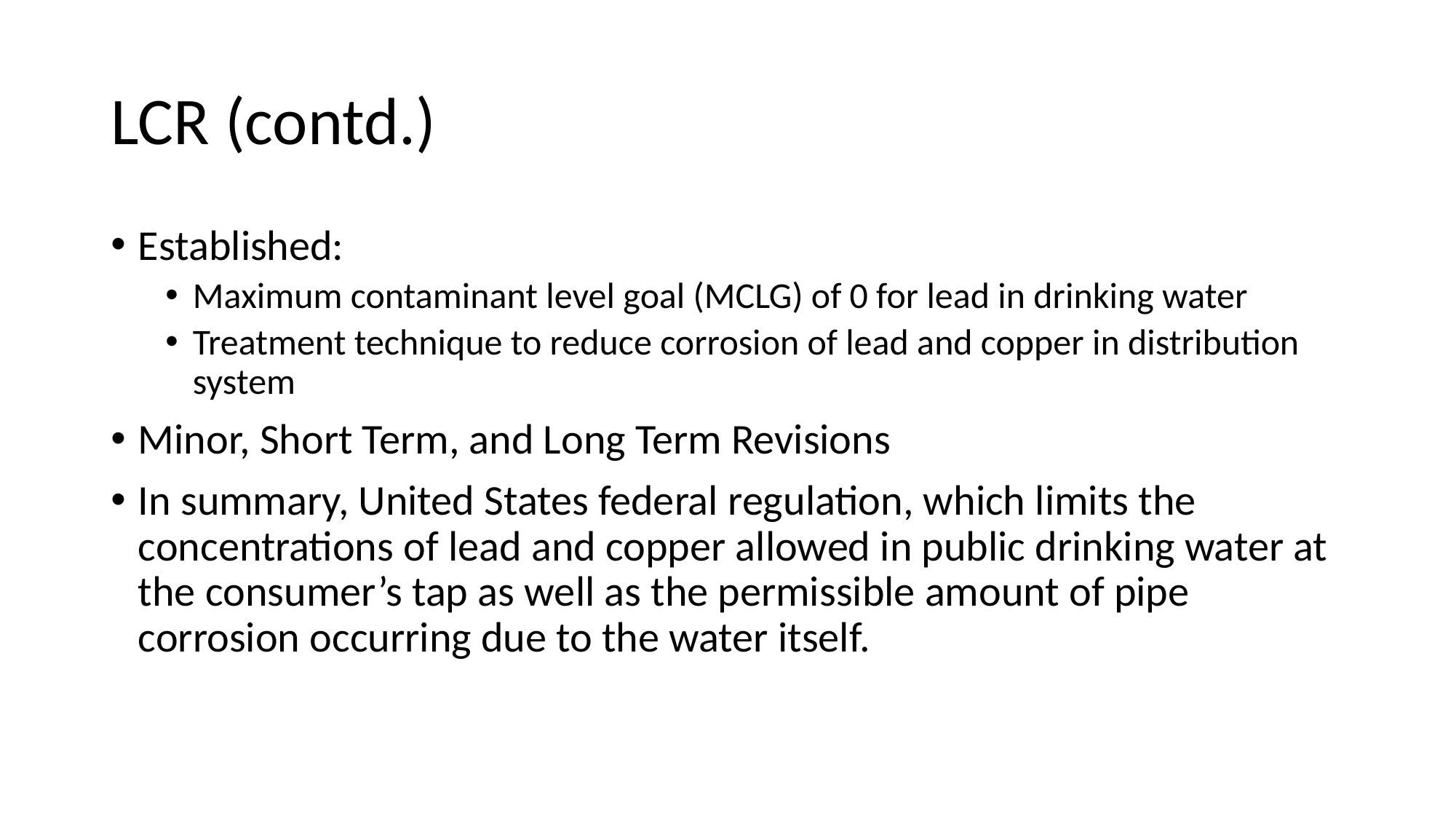

# LCR (contd.)
Established:
Maximum contaminant level goal (MCLG) of 0 for lead in drinking water
Treatment technique to reduce corrosion of lead and copper in distribution system
Minor, Short Term, and Long Term Revisions
In summary, United States federal regulation, which limits the concentrations of lead and copper allowed in public drinking water at the consumer’s tap as well as the permissible amount of pipe corrosion occurring due to the water itself.